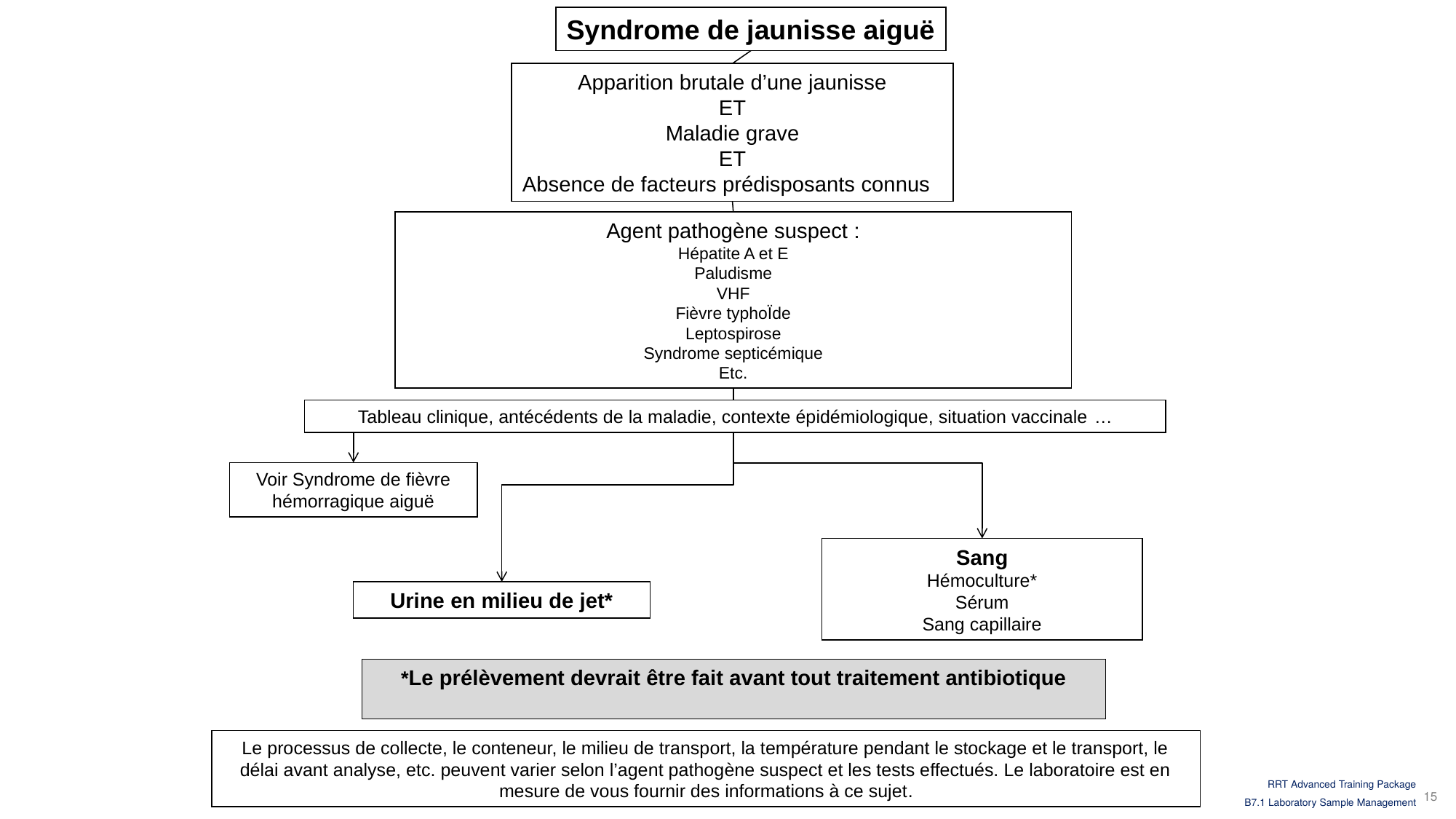

Syndrome de jaunisse aiguë
Apparition brutale d’une jaunisse
ET
Maladie grave
ET
Absence de facteurs prédisposants connus
Agent pathogène suspect :
Hépatite A et E
Paludisme
VHF
Fièvre typhoÏde
Leptospirose
Syndrome septicémique
Etc.
Tableau clinique, antécédents de la maladie, contexte épidémiologique, situation vaccinale …
Voir Syndrome de fièvre hémorragique aiguë
Sang
Hémoculture*
Sérum
Sang capillaire
Urine en milieu de jet*
*Le prélèvement devrait être fait avant tout traitement antibiotique

Le processus de collecte, le conteneur, le milieu de transport, la température pendant le stockage et le transport, le délai avant analyse, etc. peuvent varier selon l’agent pathogène suspect et les tests effectués. Le laboratoire est en mesure de vous fournir des informations à ce sujet.